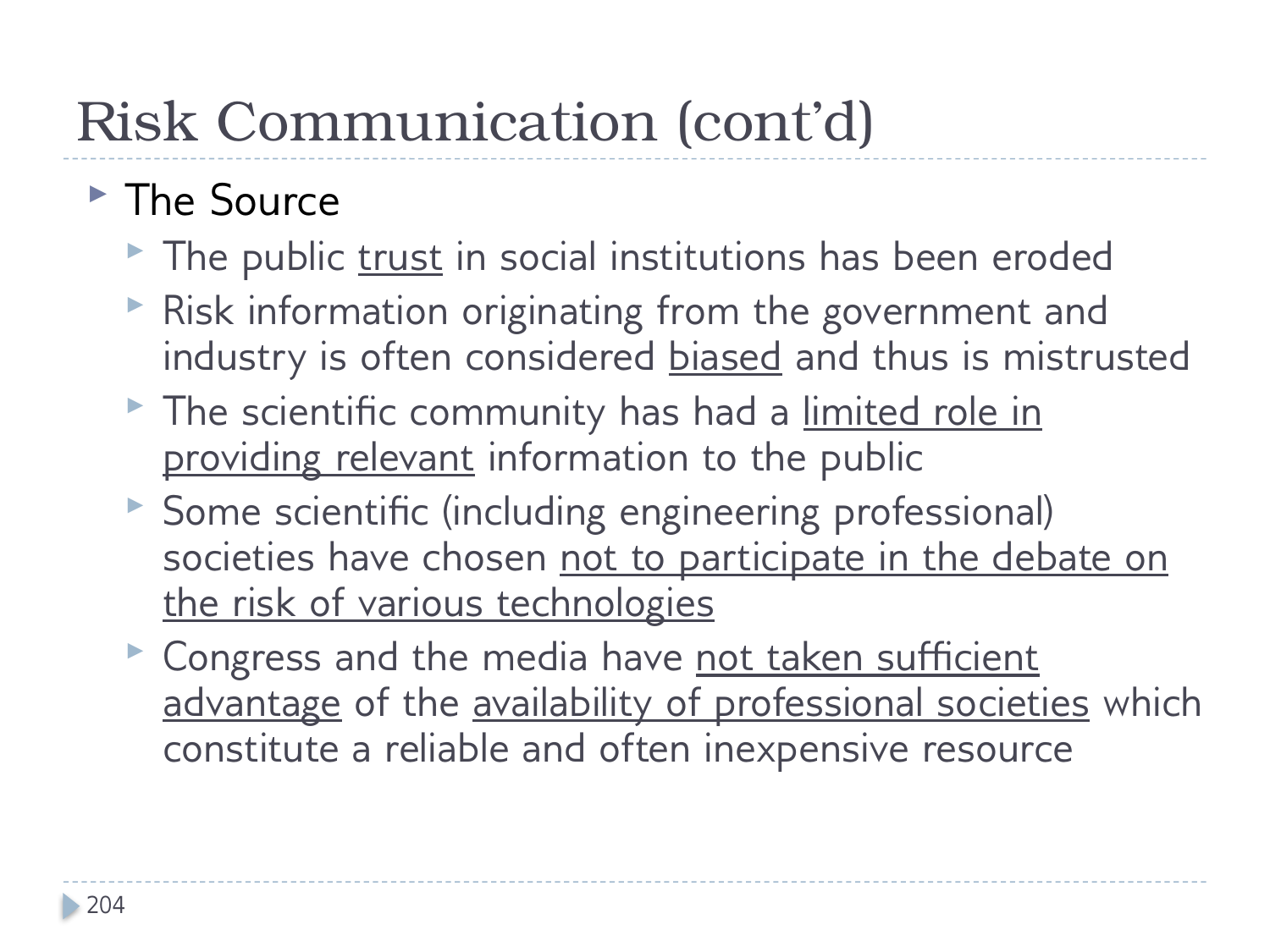

# Risk Communication (cont’d)
The Source
The public trust in social institutions has been eroded
Risk information originating from the government and industry is often considered biased and thus is mistrusted
The scientific community has had a limited role in providing relevant information to the public
Some scientific (including engineering professional) societies have chosen not to participate in the debate on the risk of various technologies
Congress and the media have not taken sufficient advantage of the availability of professional societies which constitute a reliable and often inexpensive resource
204